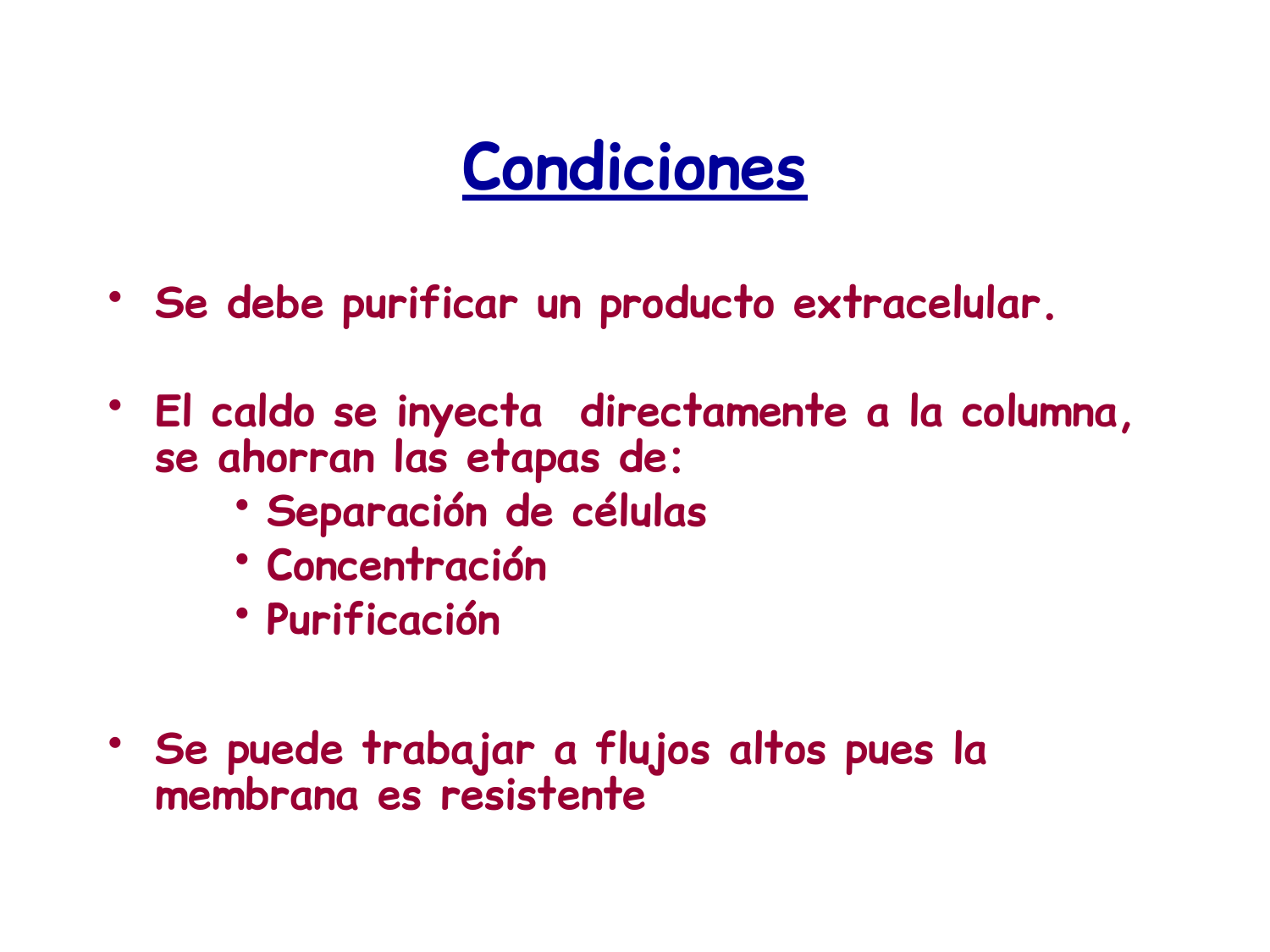

# Condiciones
Se debe purificar un producto extracelular.

El caldo se inyecta  directamente a la columna, se ahorran las etapas de:
Separación de células
Concentración
Purificación

Se puede trabajar a flujos altos pues la membrana es resistente